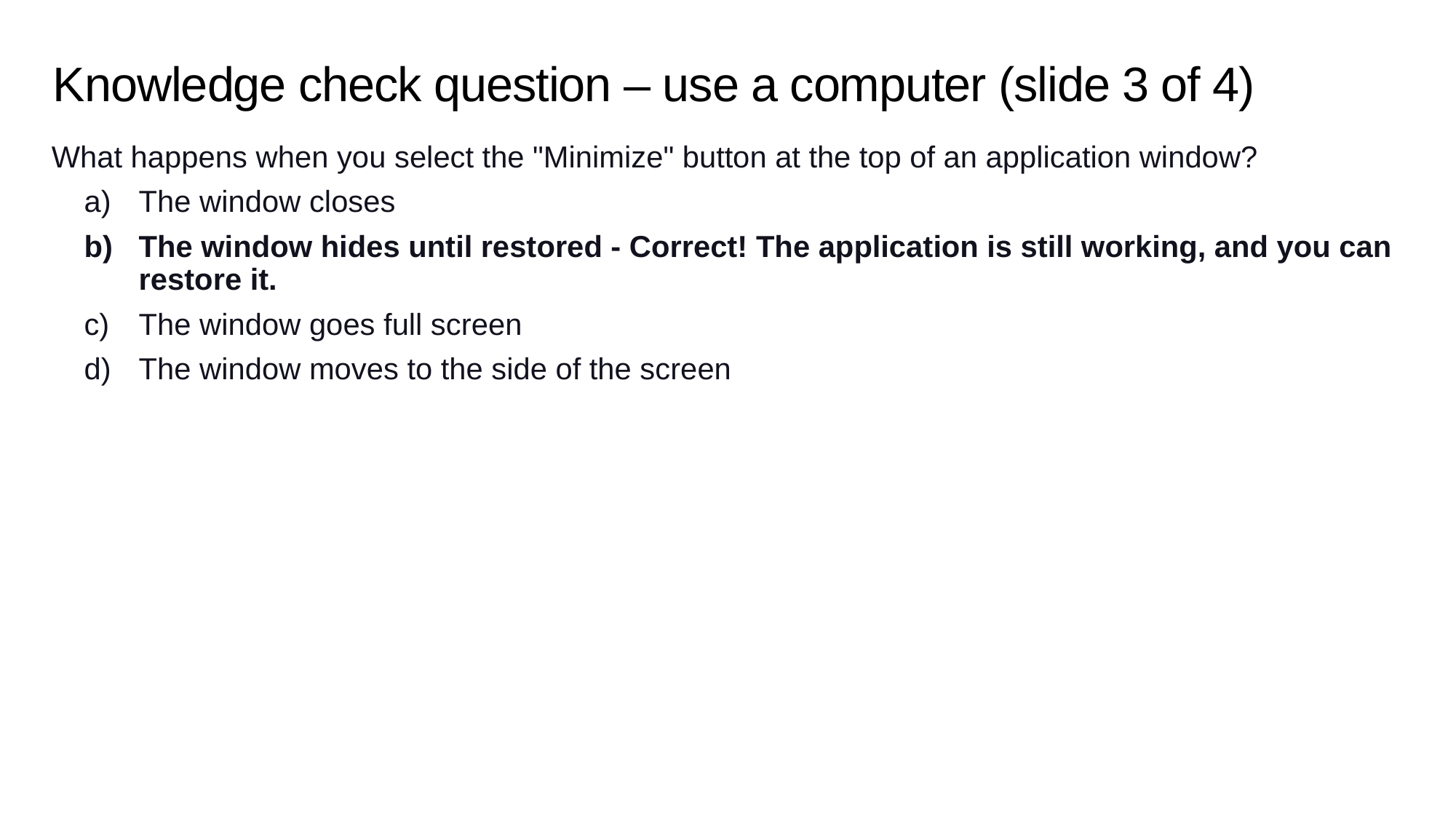

# Knowledge check question – use a computer (slide 3 of 4)
What happens when you select the "Minimize" button at the top of an application window?
The window closes
The window hides until restored - Correct! The application is still working, and you can restore it.
The window goes full screen
The window moves to the side of the screen